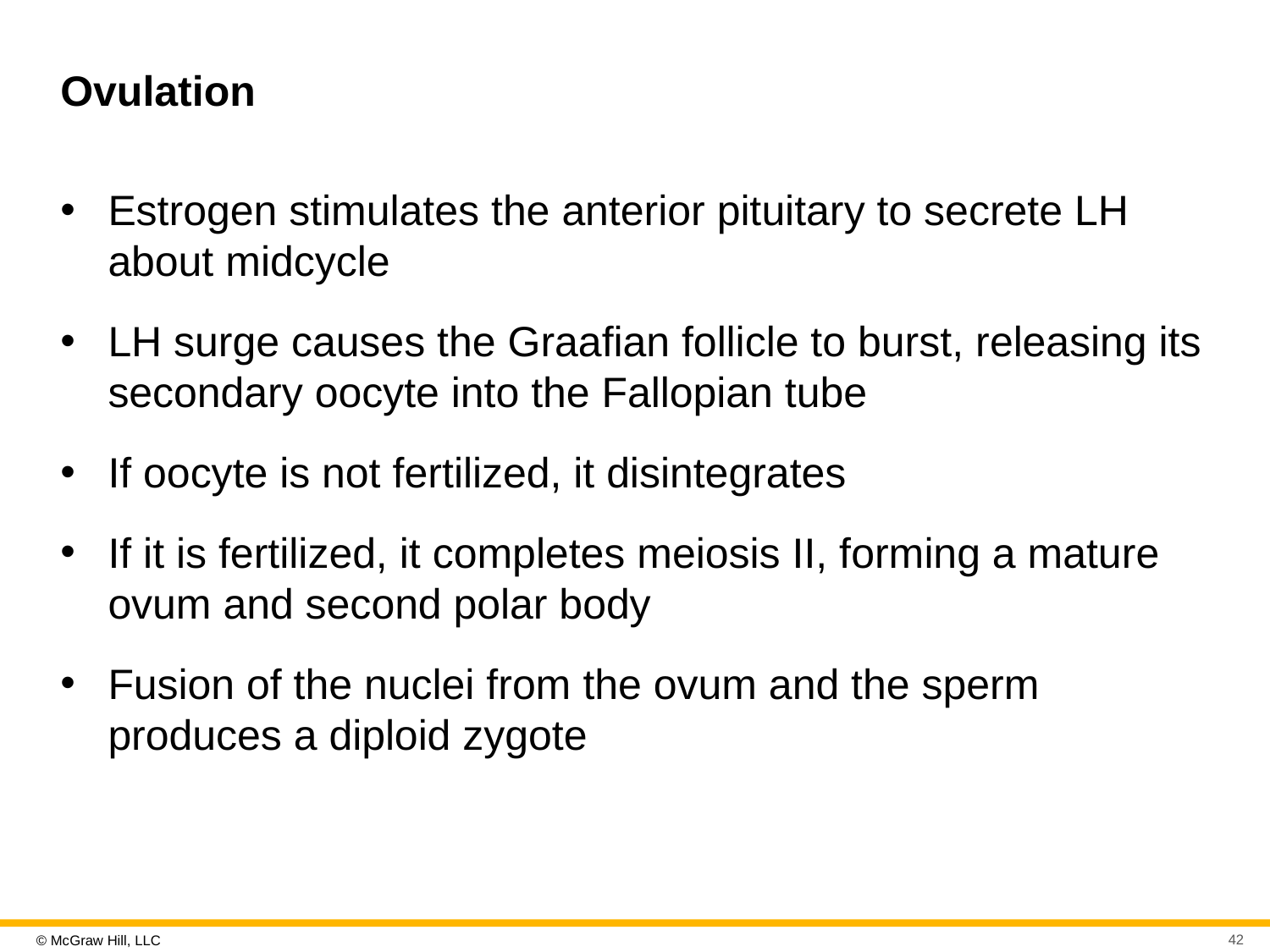

# Ovulation
Estrogen stimulates the anterior pituitary to secrete LH about midcycle
LH surge causes the Graafian follicle to burst, releasing its secondary oocyte into the Fallopian tube
If oocyte is not fertilized, it disintegrates
If it is fertilized, it completes meiosis II, forming a mature ovum and second polar body
Fusion of the nuclei from the ovum and the sperm produces a diploid zygote
42